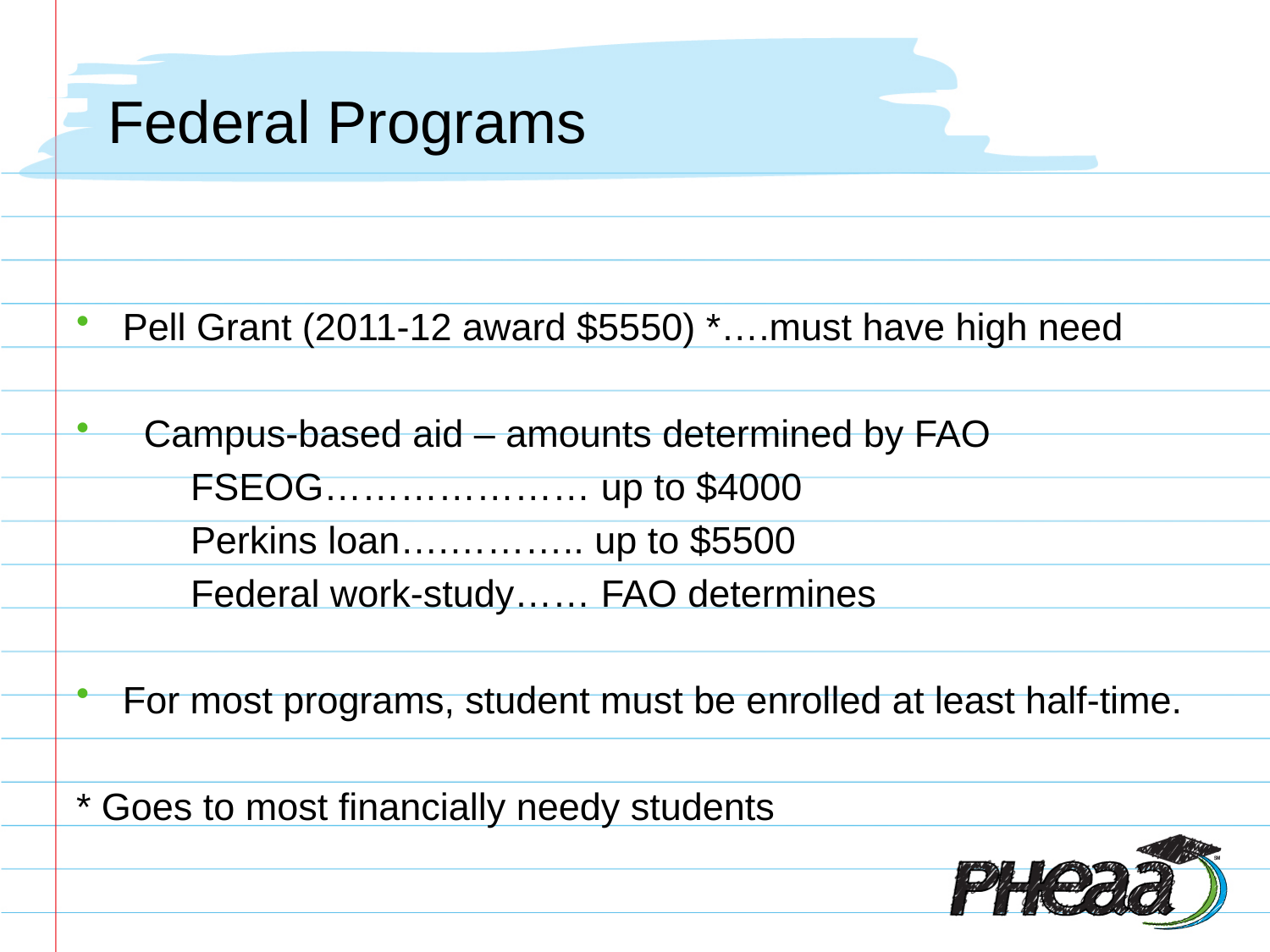

# Federal Programs
Pell Grant (2011-12 award $5550) *….must have high need

  Campus-based aid – amounts determined by FAO
	FSEOG………………… up to $4000
	Perkins loan….……….. up to $5500
	Federal work-study…… FAO determines

For most programs, student must be enrolled at least half-time.

* Goes to most financially needy students